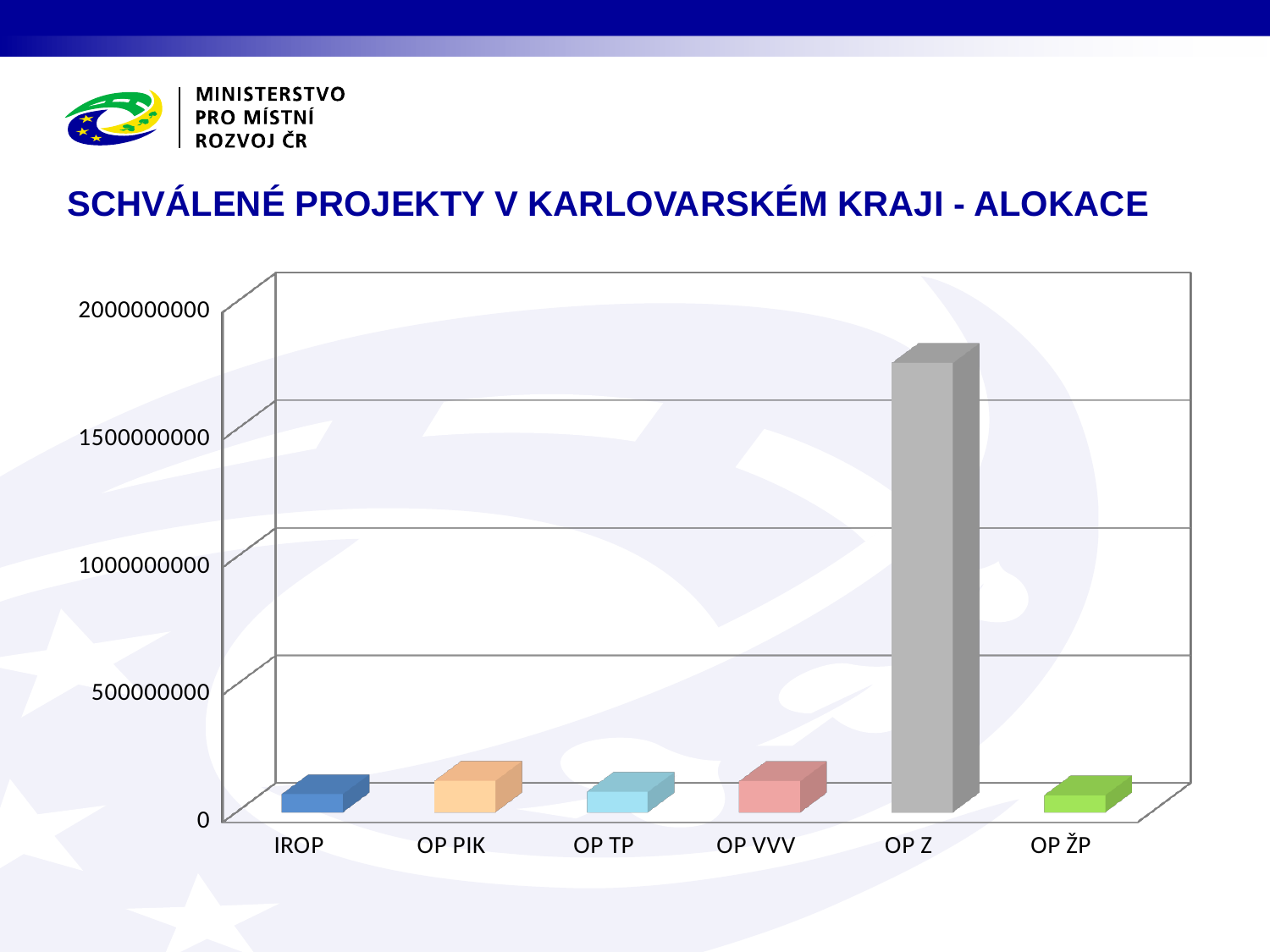

# Schválené projekty v Karlovarském kraji - alokace

[unsupported chart]